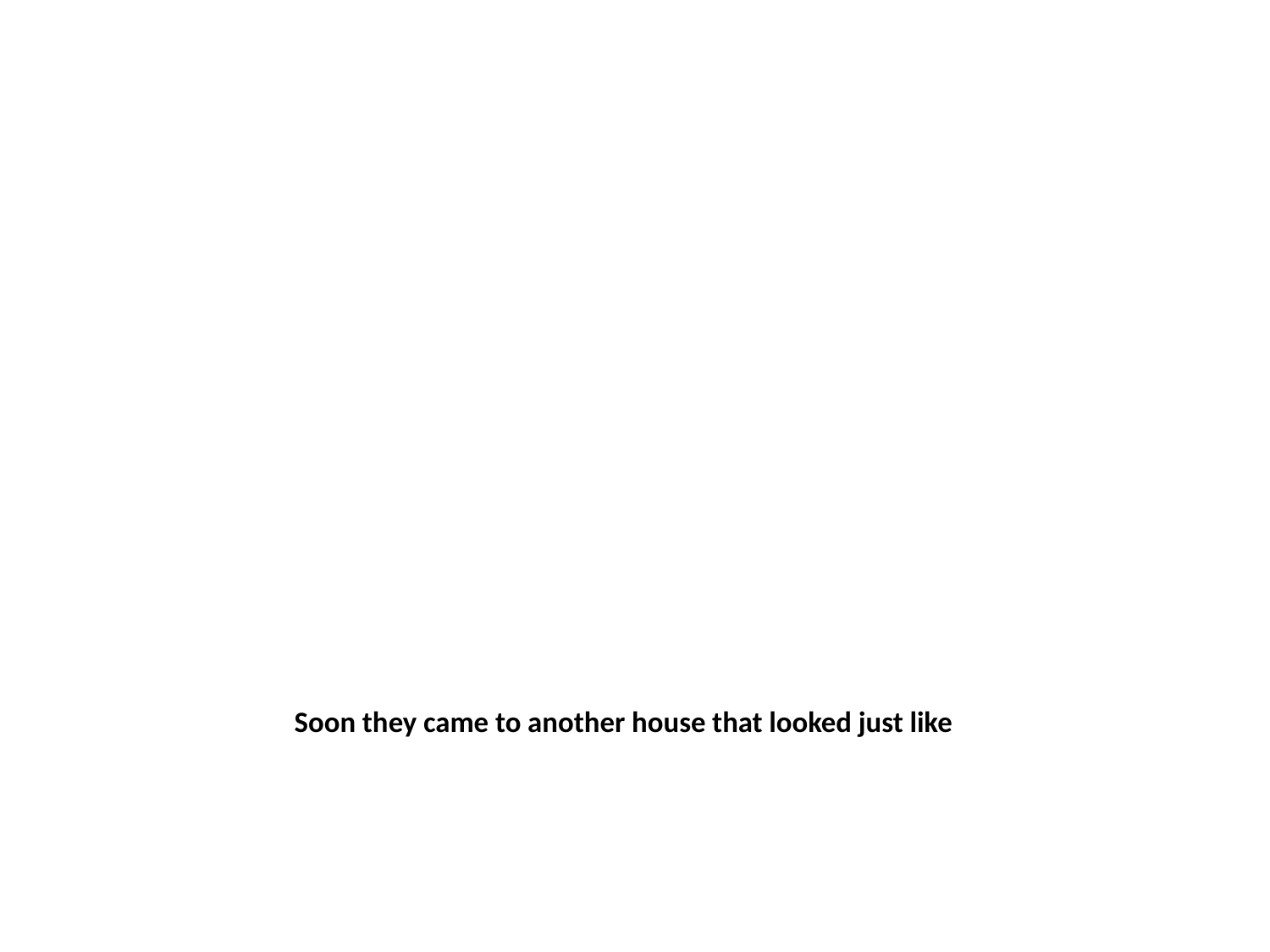

# Soon they came to another house that looked just like